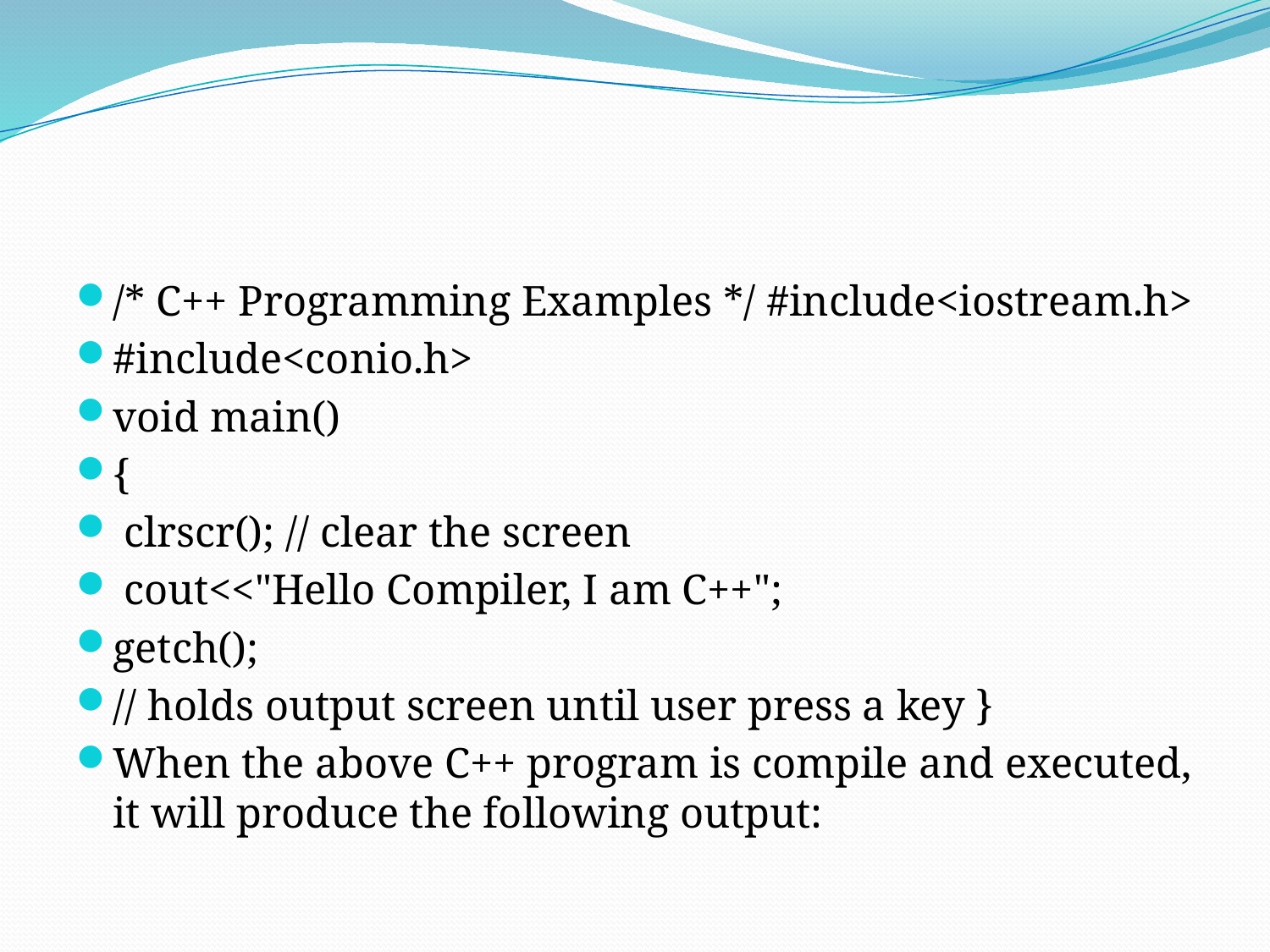

#
/* C++ Programming Examples */ #include<iostream.h>
#include<conio.h>
void main()
{
 clrscr(); // clear the screen
 cout<<"Hello Compiler, I am C++";
getch();
// holds output screen until user press a key }
When the above C++ program is compile and executed, it will produce the following output: